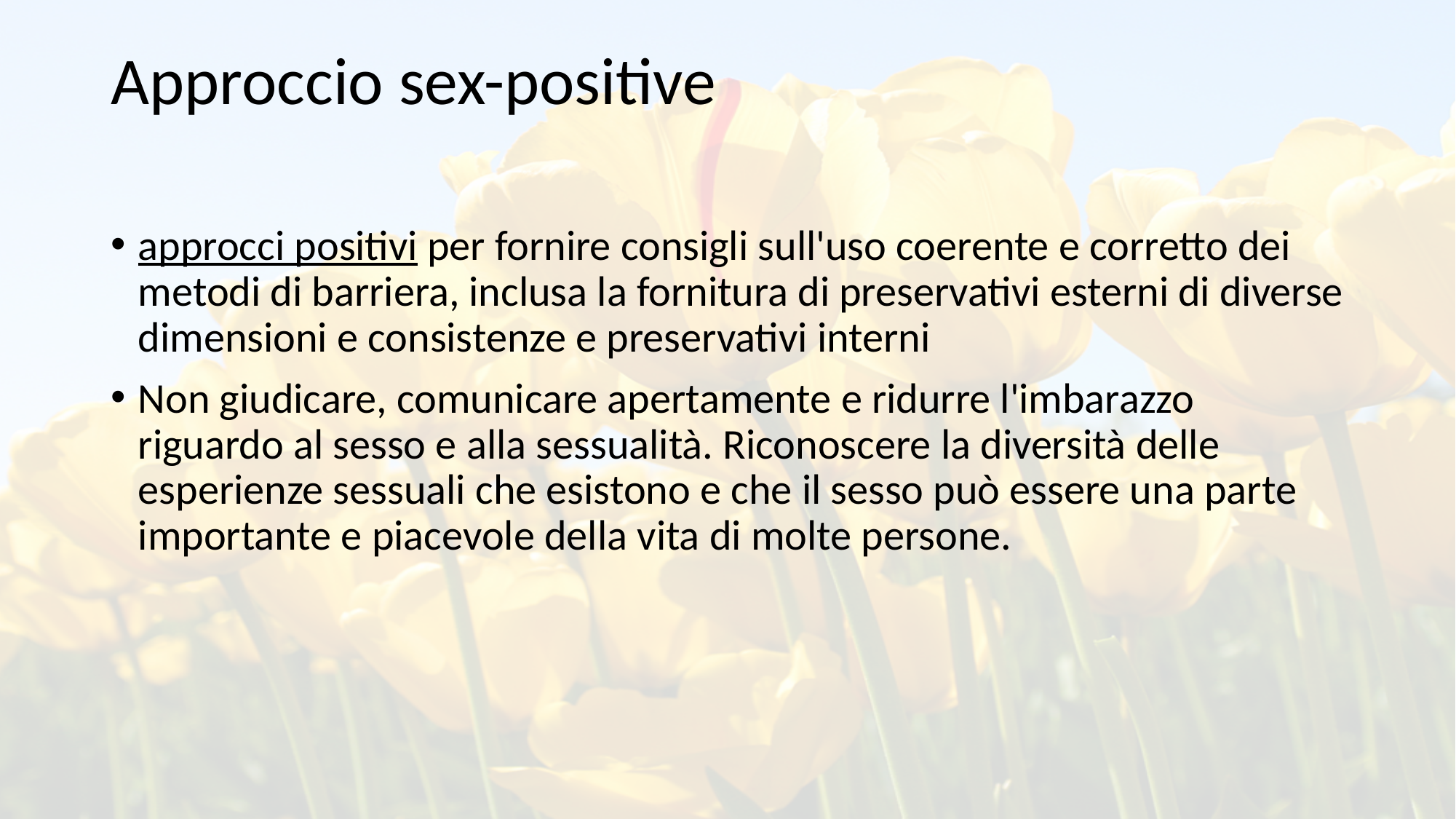

# Approccio sex-positive
approcci positivi per fornire consigli sull'uso coerente e corretto dei metodi di barriera, inclusa la fornitura di preservativi esterni di diverse dimensioni e consistenze e preservativi interni
Non giudicare, comunicare apertamente e ridurre l'imbarazzo riguardo al sesso e alla sessualità. Riconoscere la diversità delle esperienze sessuali che esistono e che il sesso può essere una parte importante e piacevole della vita di molte persone.